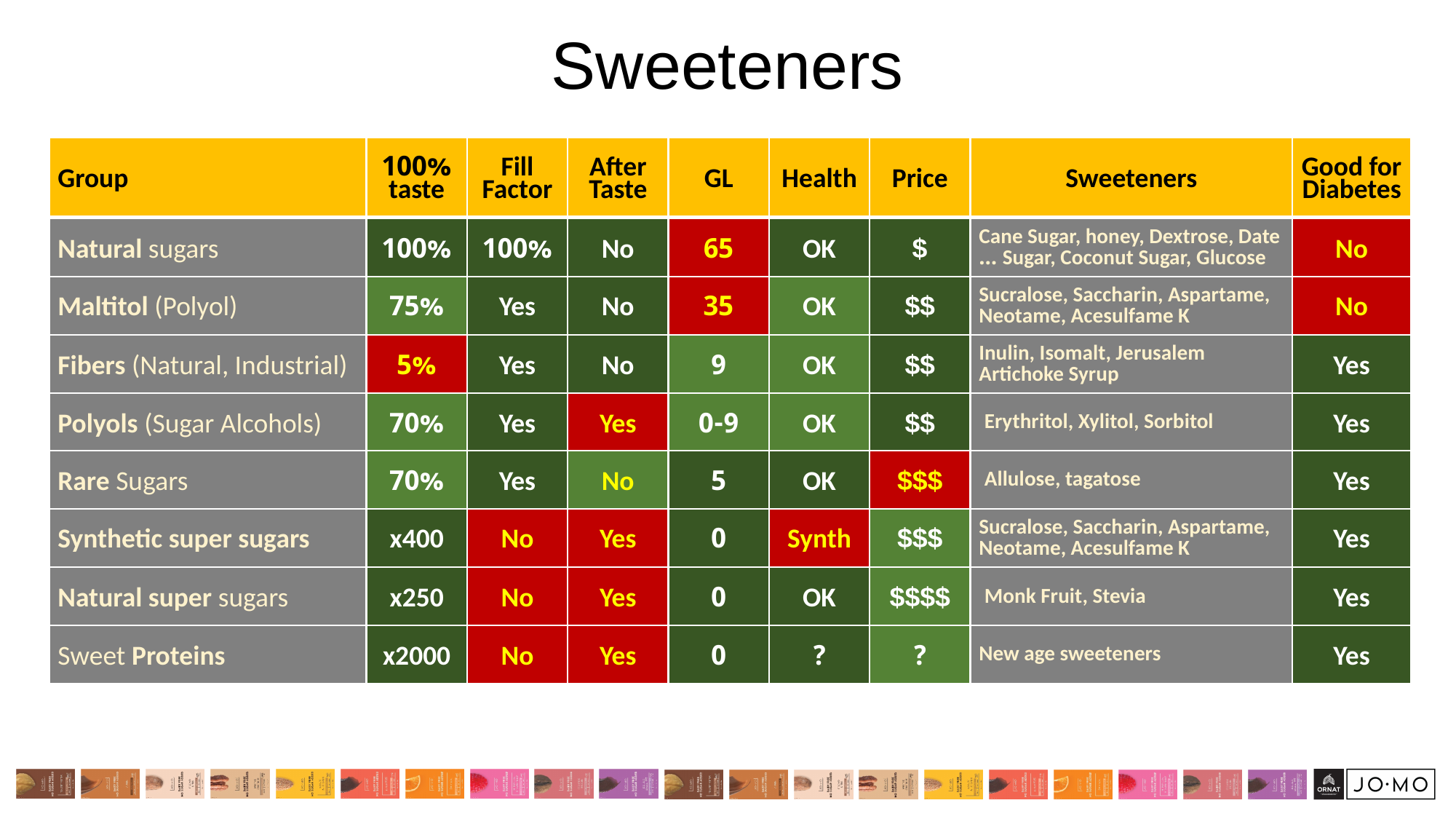

Sweeteners
Group
100% taste
Fill Factor
After Taste
GL
Health
Price
Sweeteners
Good for Diabetes
Ideal sugars
100%
100%
No
0
OK
$
Safe ingredients
Yes
Natural sugars
100%
100%
No
65
OK
$
Cane Sugar, honey, Dextrose, Date Sugar, Coconut Sugar, Glucose …
No
Maltitol (Polyol)
75%
Yes
No
35
OK
$$
Sucralose, Saccharin, Aspartame, Neotame, Acesulfame K
No
Fibers (Natural, Industrial)
5%
Yes
No
9
OK
$$
Inulin, Isomalt, Jerusalem Artichoke Syrup
Yes
Polyols (Sugar Alcohols)
70%
Yes
Yes
0-9
OK
$$
Erythritol, Xylitol, Sorbitol
Yes
Rare Sugars
70%
Yes
No
5
OK
$$$
Allulose, tagatose
Yes
Synthetic super sugars
x400
No
Yes
0
Synth
$$$
Sucralose, Saccharin, Aspartame, Neotame, Acesulfame K
Yes
Natural super sugars
x250
No
Yes
0
OK
$$$$
Monk Fruit, Stevia
Yes
Sweet Proteins
x2000
No
Yes
0
?
?
New age sweeteners
Yes